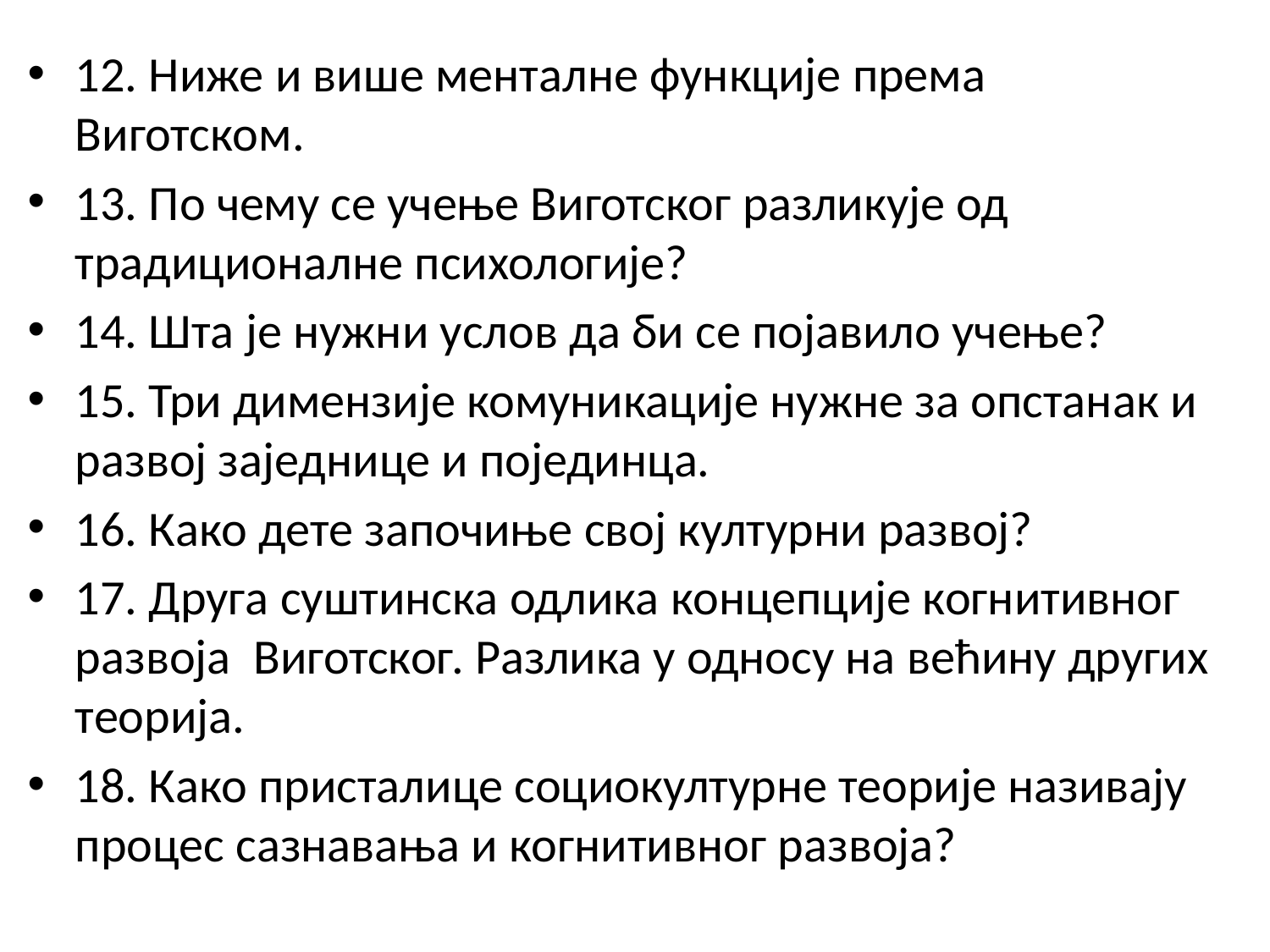

12. Ниже и више менталне функције према Виготском.
13. По чему се учење Виготског разликује од традиционалне психологије?
14. Шта је нужни услов да би се појавило учење?
15. Три димензије комуникације нужне за опстанак и развој заједнице и појединца.
16. Како дете започиње свој културни развој?
17. Друга суштинска одлика концепције когнитивног развоја  Виготског. Разлика у односу на већину других теорија.
18. Како присталице социокултурне теорије називају процес сазнавања и когнитивног развоја?